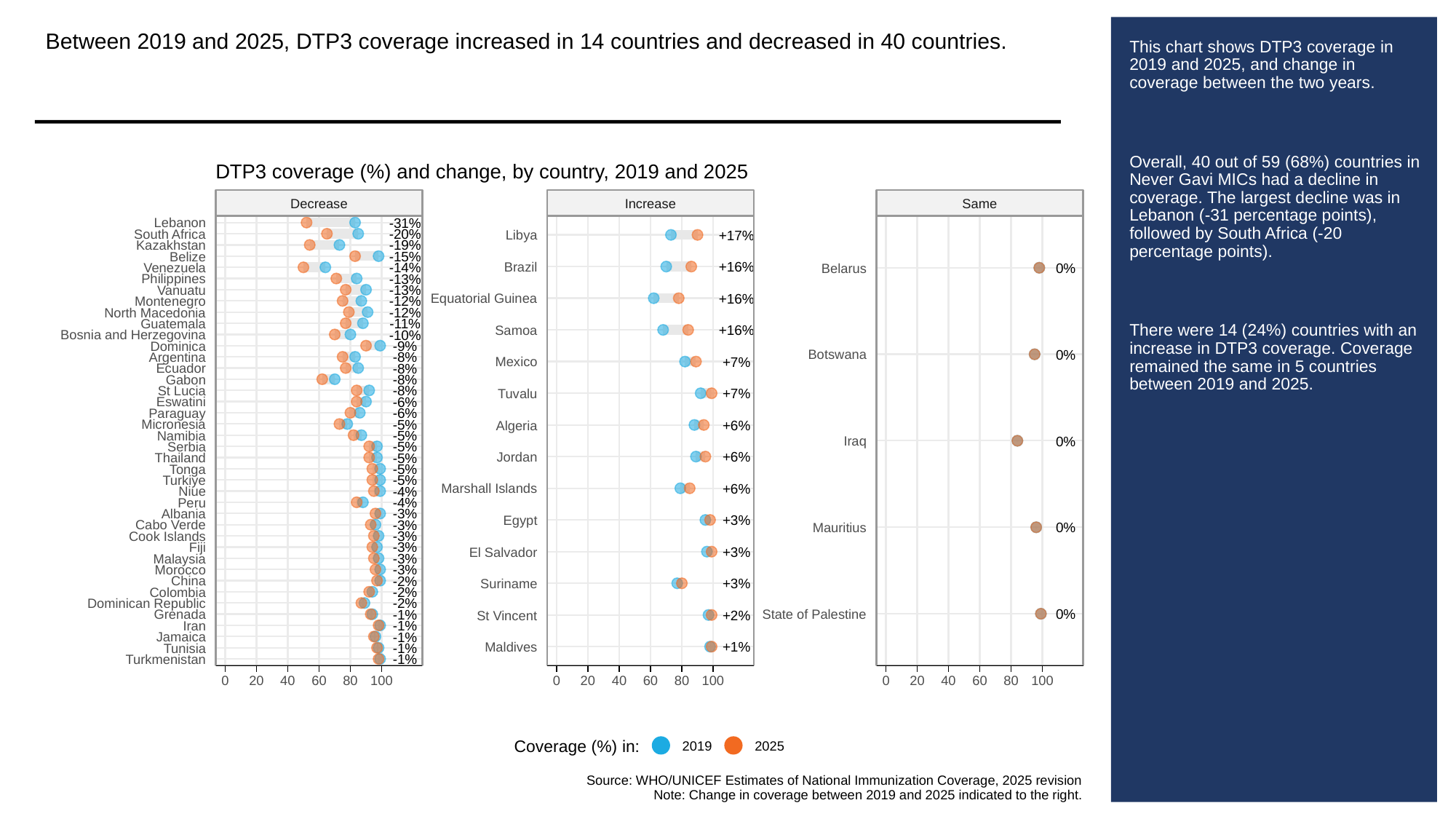

Between 2019 and 2025, DTP3 coverage increased in 14 countries and decreased in 40 countries.
# This chart shows DTP3 coverage in 2019 and 2025, and change in coverage between the two years.

Overall, 40 out of 59 (68%) countries in Never Gavi MICs had a decline in coverage. The largest decline was in Lebanon (-31 percentage points), followed by South Africa (-20 percentage points).

There were 14 (24%) countries with an increase in DTP3 coverage. Coverage remained the same in 5 countries between 2019 and 2025.

DTP3 coverage (%) and change, by country, 2019 and 2025

Decrease
Increase
Same

-31%
Lebanon

-20%
South Africa

+17%
Libya

-19%
Kazakhstan

-15%
Belize

+16%
Brazil

-14%
Venezuela
0%
Belarus

-13%
Philippines

-13%
Vanuatu

+16%
Equatorial Guinea

-12%
Montenegro

-12%
North Macedonia

-11%
Guatemala

+16%
Samoa

-10%
Bosnia and Herzegovina

-9%
Dominica

0%
Botswana

-8%
Argentina

+7%
Mexico

-8%
Ecuador

-8%
Gabon

-8%
St Lucia

+7%
Tuvalu

-6%
Eswatini

-6%
Paraguay

-5%
Micronesia

+6%
Algeria

-5%
Namibia

0%
Iraq

-5%
Serbia

+6%
Jordan

-5%
Thailand

-5%
Tonga

-5%
Turkiye

+6%
Marshall Islands

-4%
Niue

-4%
Peru

-3%
Albania

+3%
Egypt

-3%
Cabo Verde

0%
Mauritius

-3%
Cook Islands

-3%
Fiji

+3%
El Salvador

-3%
Malaysia

-3%
Morocco

-2%
China

+3%
Suriname

-2%
Colombia

-2%
Dominican Republic

0%
State of Palestine
-1%
Grenada

+2%
St Vincent

-1%
Iran

-1%
Jamaica

+1%
Maldives

-1%
Tunisia

-1%
Turkmenistan

0
20
40
60
80
100
0
20
40
60
80
100
0
20
40
60
80
100

Coverage (%) in:
2019
2025
Source: WHO/UNICEF Estimates of National Immunization Coverage, 2025 revision
Note: Change in coverage between 2019 and 2025 indicated to the right.